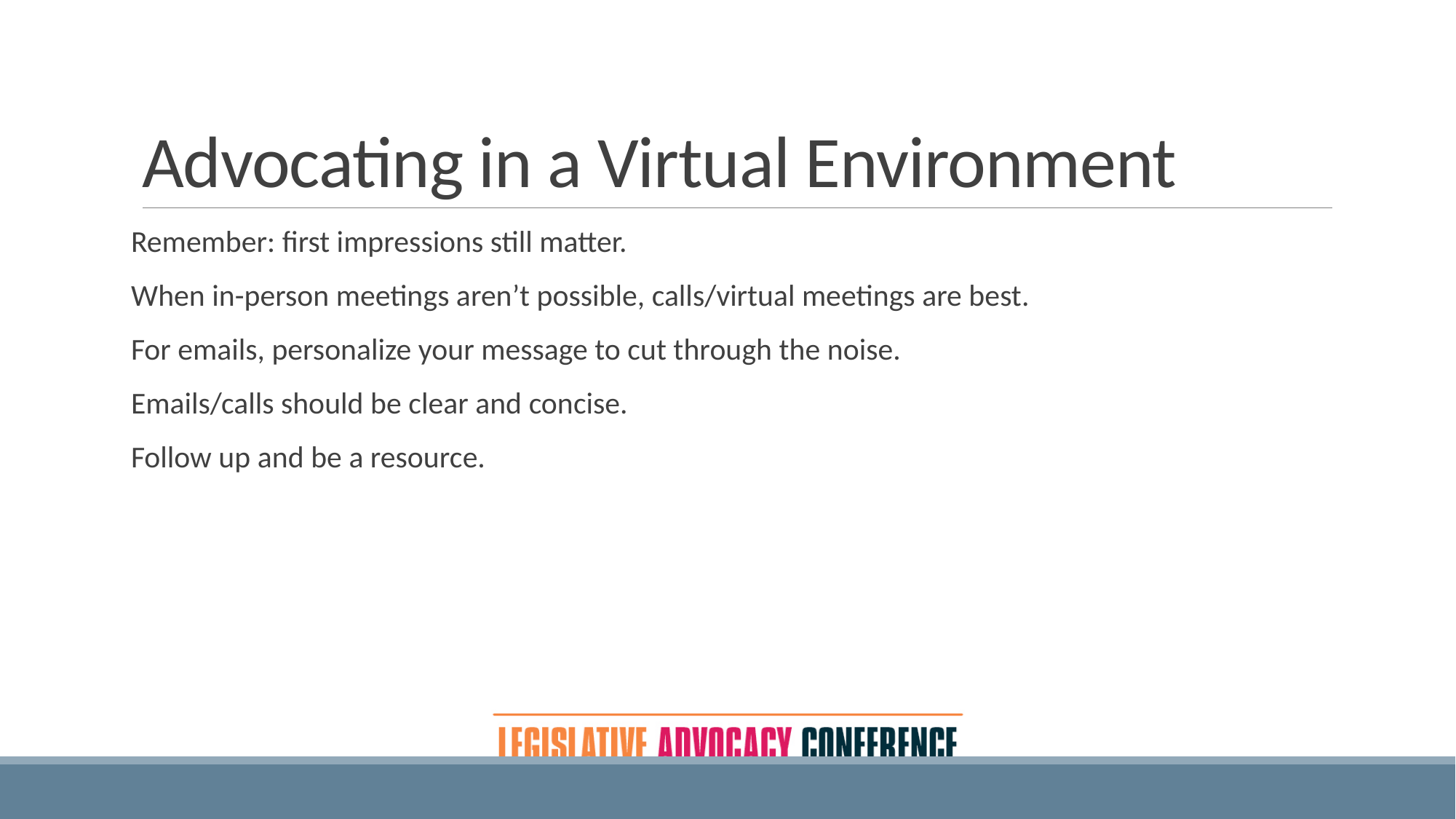

# Advocating in a Virtual Environment
Remember: first impressions still matter.
When in-person meetings aren’t possible, calls/virtual meetings are best.
For emails, personalize your message to cut through the noise.
Emails/calls should be clear and concise.
Follow up and be a resource.